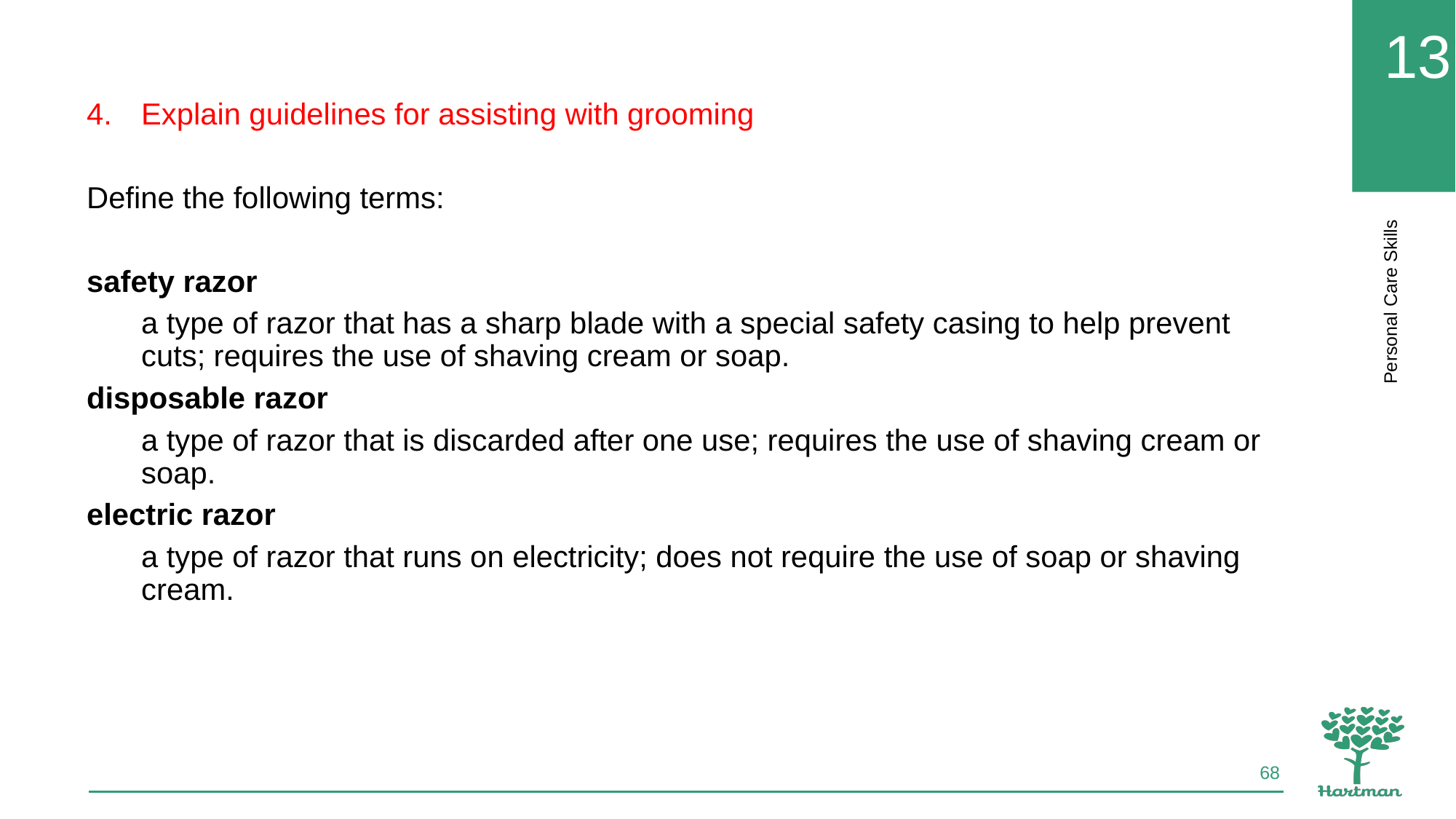

Explain guidelines for assisting with grooming

Define the following terms:

safety razor
a type of razor that has a sharp blade with a special safety casing to help prevent cuts; requires the use of shaving cream or soap.
disposable razor
a type of razor that is discarded after one use; requires the use of shaving cream or soap.
electric razor
a type of razor that runs on electricity; does not require the use of soap or shaving cream.

68